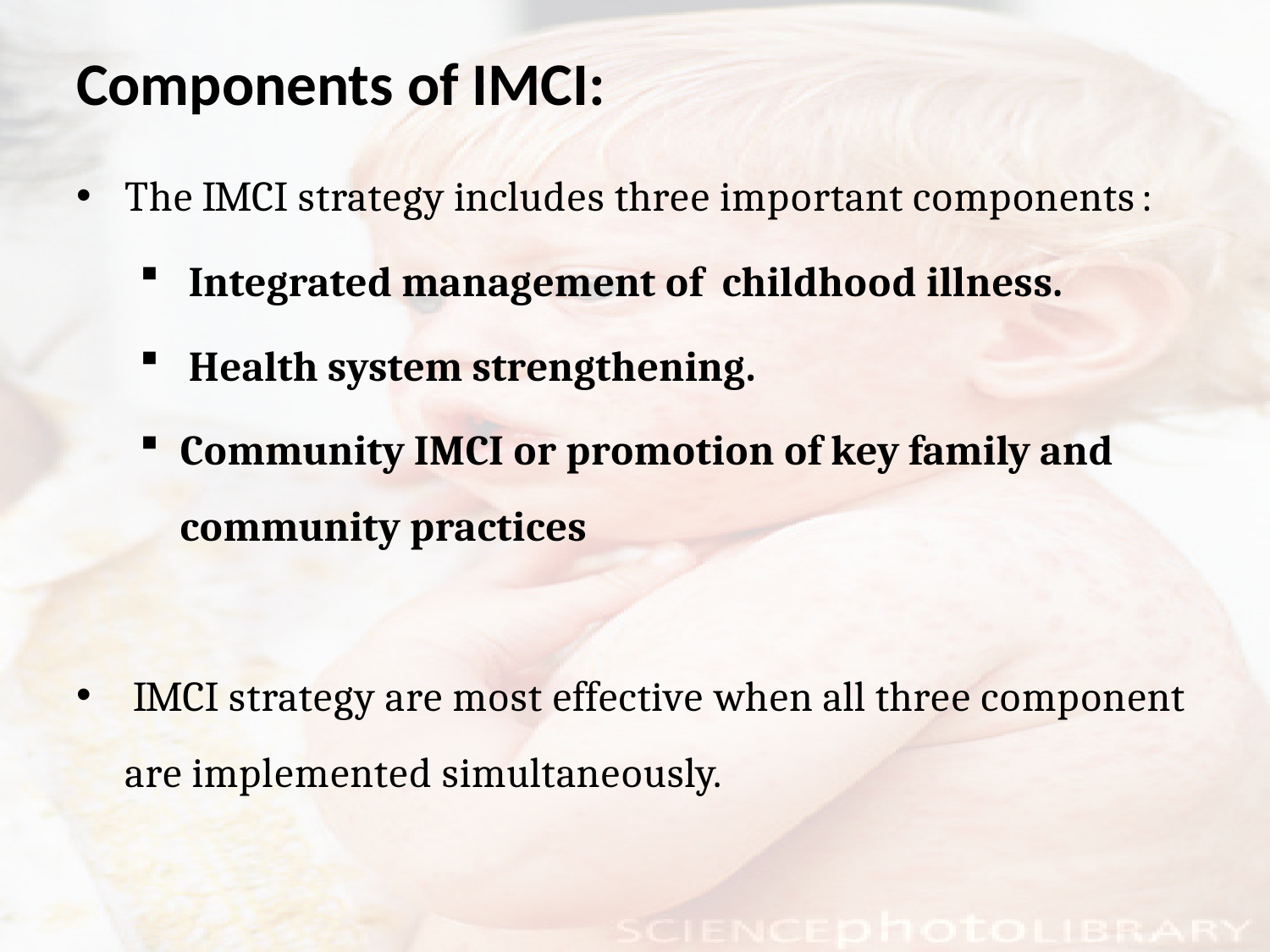

# Components of IMCI:
The IMCI strategy includes three important components :
 Integrated management of  childhood illness.
 Health system strengthening.
Community IMCI or promotion of key family and community practices

 IMCI strategy are most effective when all three component are implemented simultaneously.